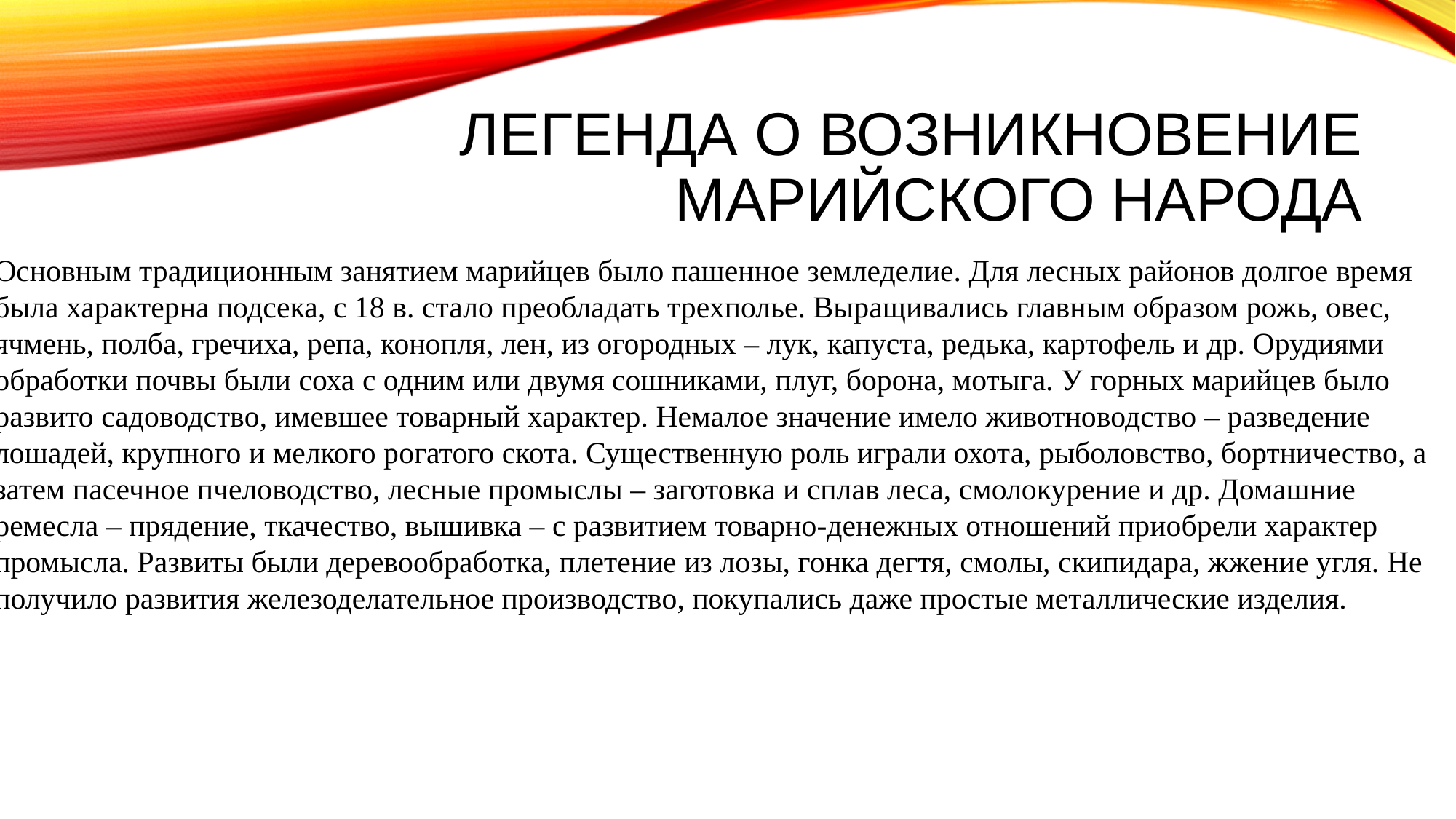

# Легенда о возникновение Марийского народа
Основным традиционным занятием марийцев было пашенное земледелие. Для лесных районов долгое время была характерна подсека, с 18 в. стало преобладать трехполье. Выращивались главным образом рожь, овес, ячмень, полба, гречиха, репа, конопля, лен, из огородных – лук, капуста, редька, картофель и др. Орудиями обработки почвы были соха с одним или двумя сошниками, плуг, борона, мотыга. У горных марийцев было развито садоводство, имевшее товарный характер. Немалое значение имело животноводство – разведение лошадей, крупного и мелкого рогатого скота. Существенную роль играли охота, рыболовство, бортничество, а затем пасечное пчеловодство, лесные промыслы – заготовка и сплав леса, смолокурение и др. Домашние ремесла – прядение, ткачество, вышивка – с развитием товарно-денежных отношений приобрели характер промысла. Развиты были деревообработка, плетение из лозы, гонка дегтя, смолы, скипидара, жжение угля. Не получило развития железоделательное производство, покупались даже простые металлические изделия.